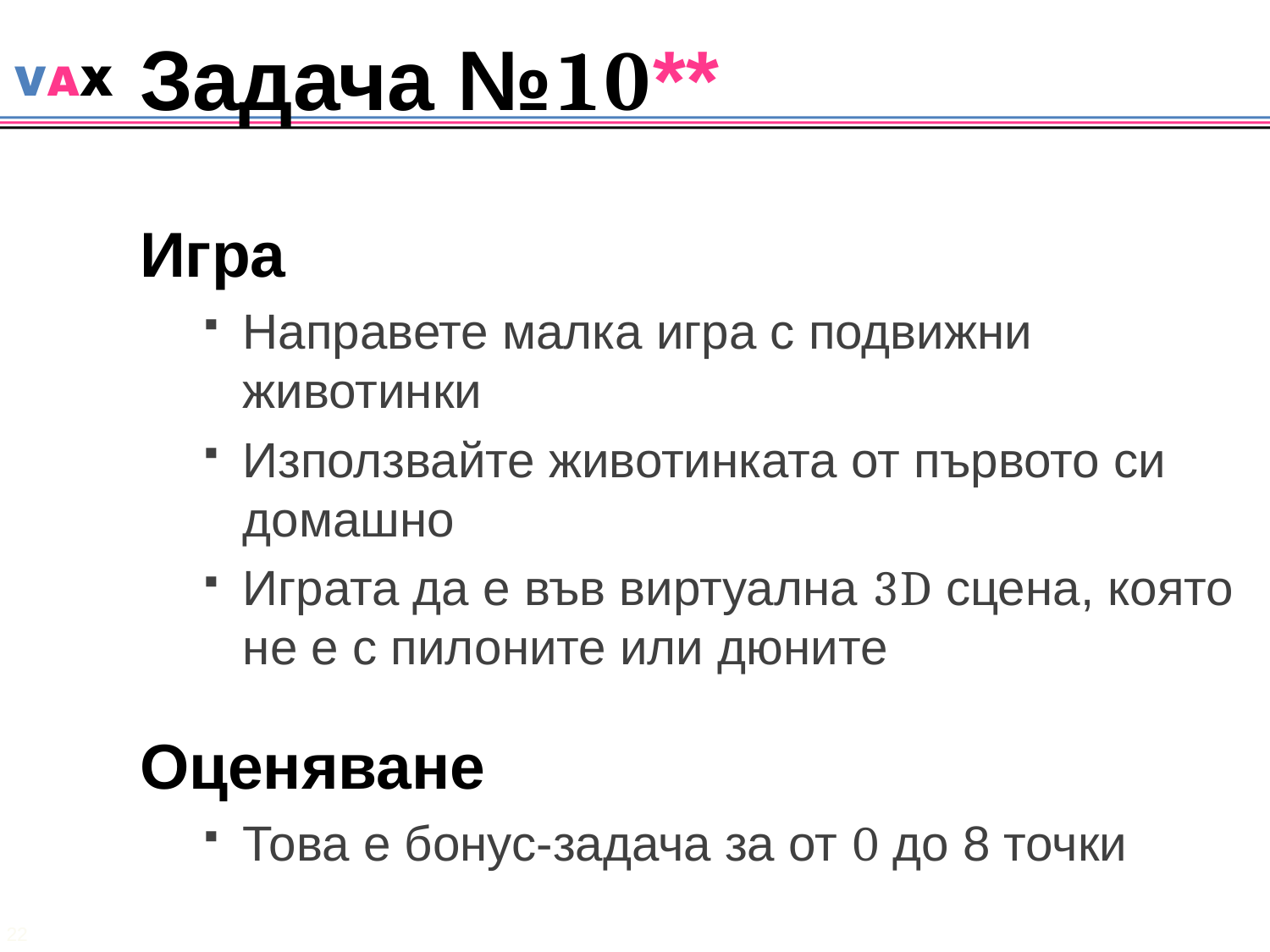

# Задача №10**
Игра
Направете малка игра с подвижни животинки
Използвайте животинката от първото си домашно
Играта да е във виртуална 3D сцена, която не е с пилоните или дюните
Оценяване
Това е бонус-задача за от 0 до 8 точки